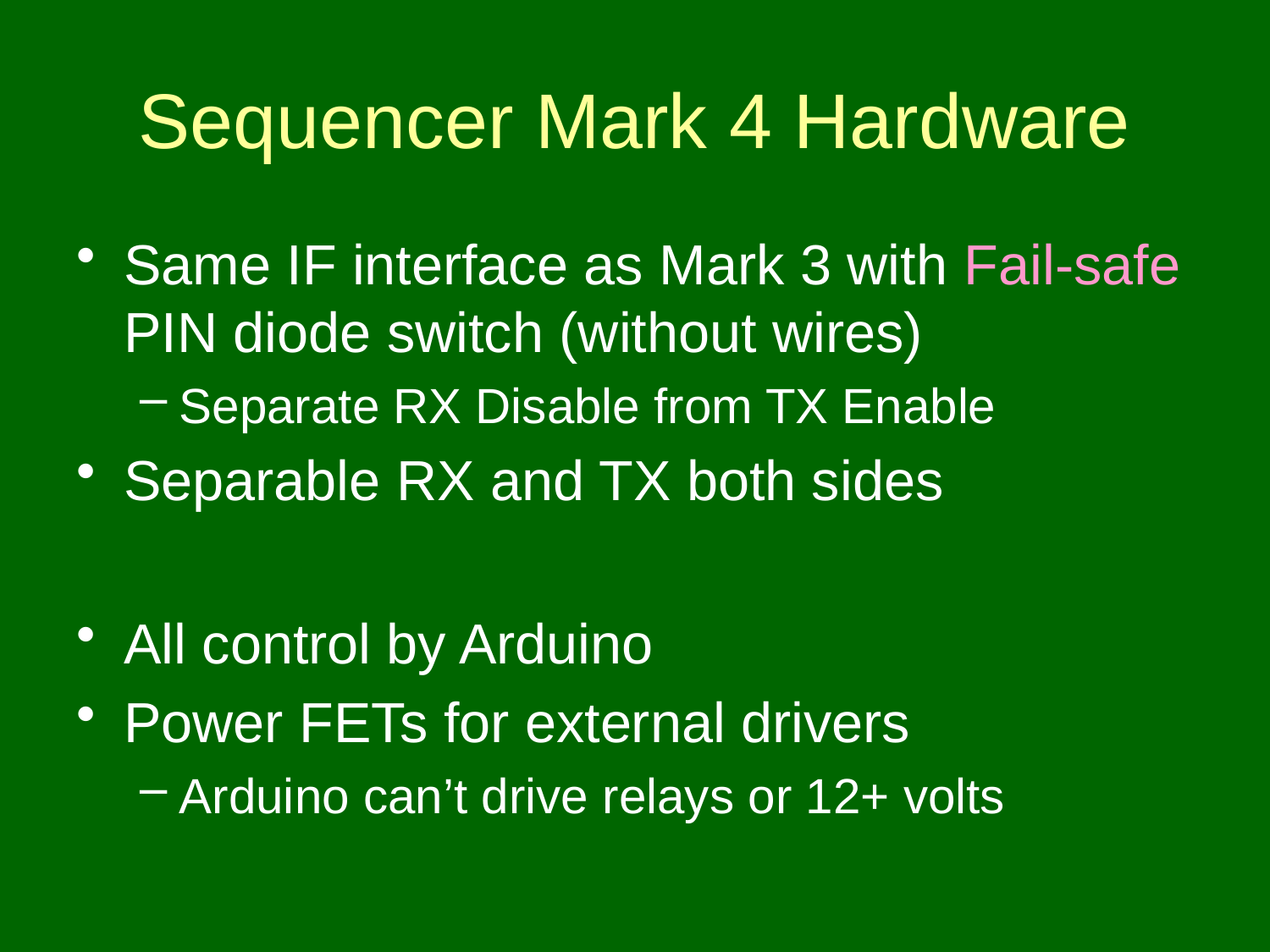

# Sequencer Mark 4 Hardware
Same IF interface as Mark 3 with Fail-safe PIN diode switch (without wires)
Separate RX Disable from TX Enable
Separable RX and TX both sides

All control by Arduino
Power FETs for external drivers
Arduino can’t drive relays or 12+ volts